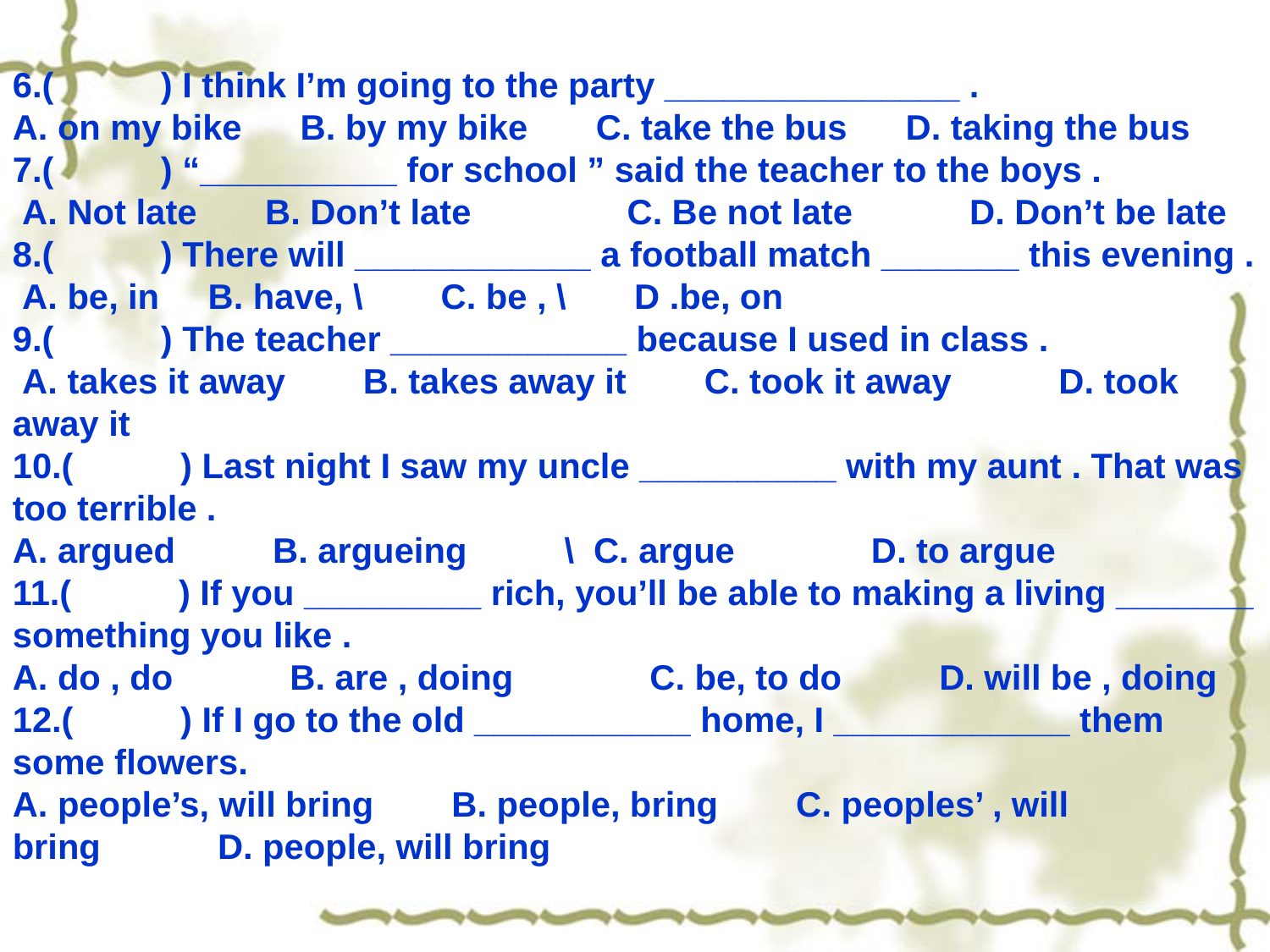

6.(           ) I think I’m going to the party _______________ .
A. on my bike      B. by my bike       C. take the bus      D. taking the bus
7.(           ) “__________ for school ” said the teacher to the boys .
 A. Not late       B. Don’t late                C. Be not late            D. Don’t be late
8.(           ) There will ____________ a football match _______ this evening .
 A. be, in     B. have, \        C. be , \       D .be, on
9.(           ) The teacher ____________ because I used in class .
 A. takes it away        B. takes away it        C. took it away           D. took away it
10.(           ) Last night I saw my uncle __________ with my aunt . That was too terrible .
A. argued          B. argueing          \  C. argue              D. to argue
11.(           ) If you _________ rich, you’ll be able to making a living _______ something you like .
A. do , do            B. are , doing              C. be, to do          D. will be , doing
12.(           ) If I go to the old ___________ home, I ____________ them some flowers.
A. people’s, will bring        B. people, bring        C. peoples’ , will bring            D. people, will bring